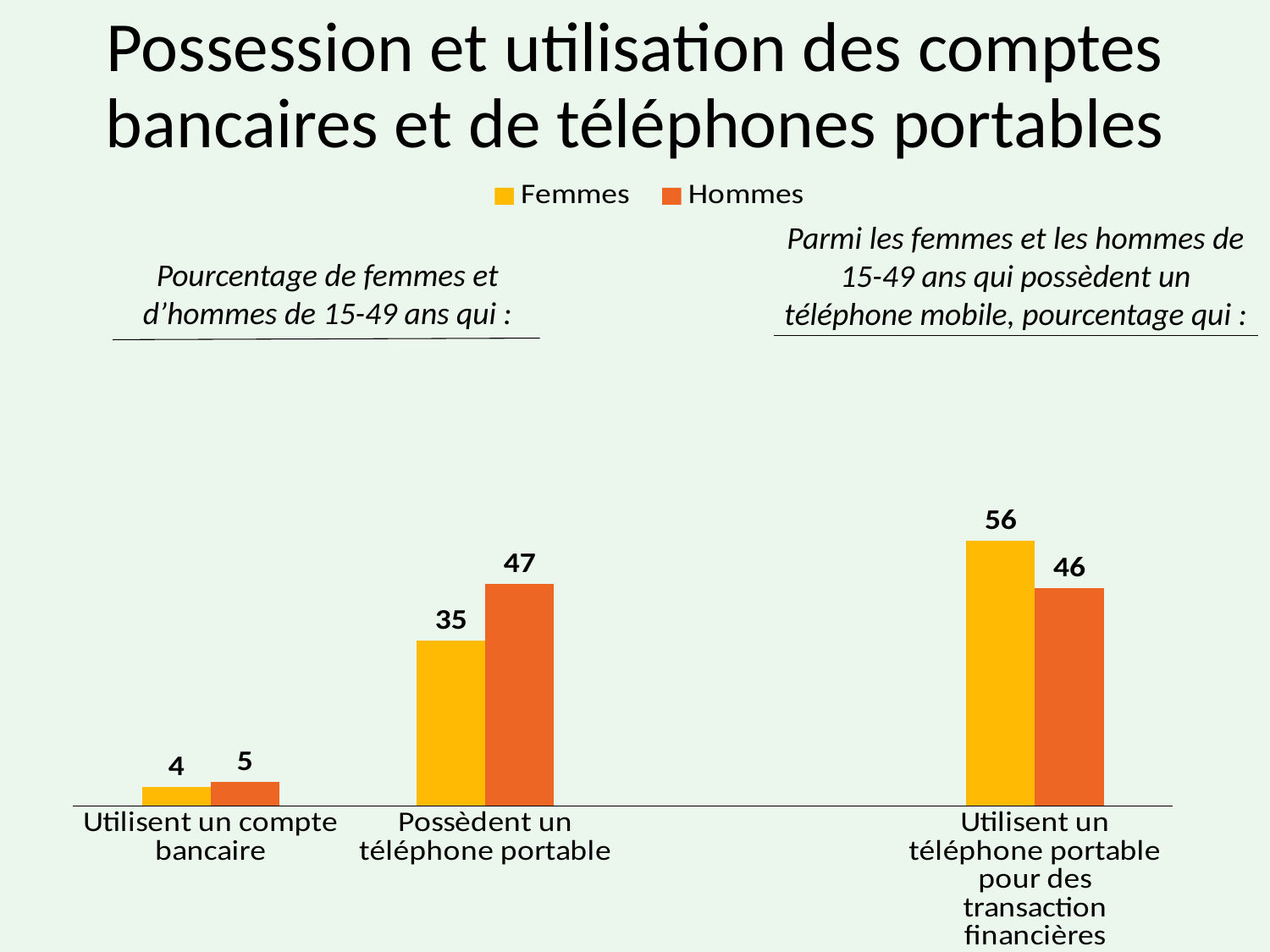

# Possession et utilisation des comptes bancaires et de téléphones portables

### Chart

| Category | Femmes | Hommes |
|---|---|---|
| Utilisent un compte bancaire | 4.0 | 5.0 |
| Possèdent un téléphone portable | 35.0 | 47.0 |
|  | None | None |
| Utilisent un téléphone portable pour des transaction financières | 56.0 | 46.0 |
Parmi les femmes et les hommes de 15-49 ans qui possèdent un téléphone mobile, pourcentage qui :
Pourcentage de femmes et d’hommes de 15-49 ans qui :